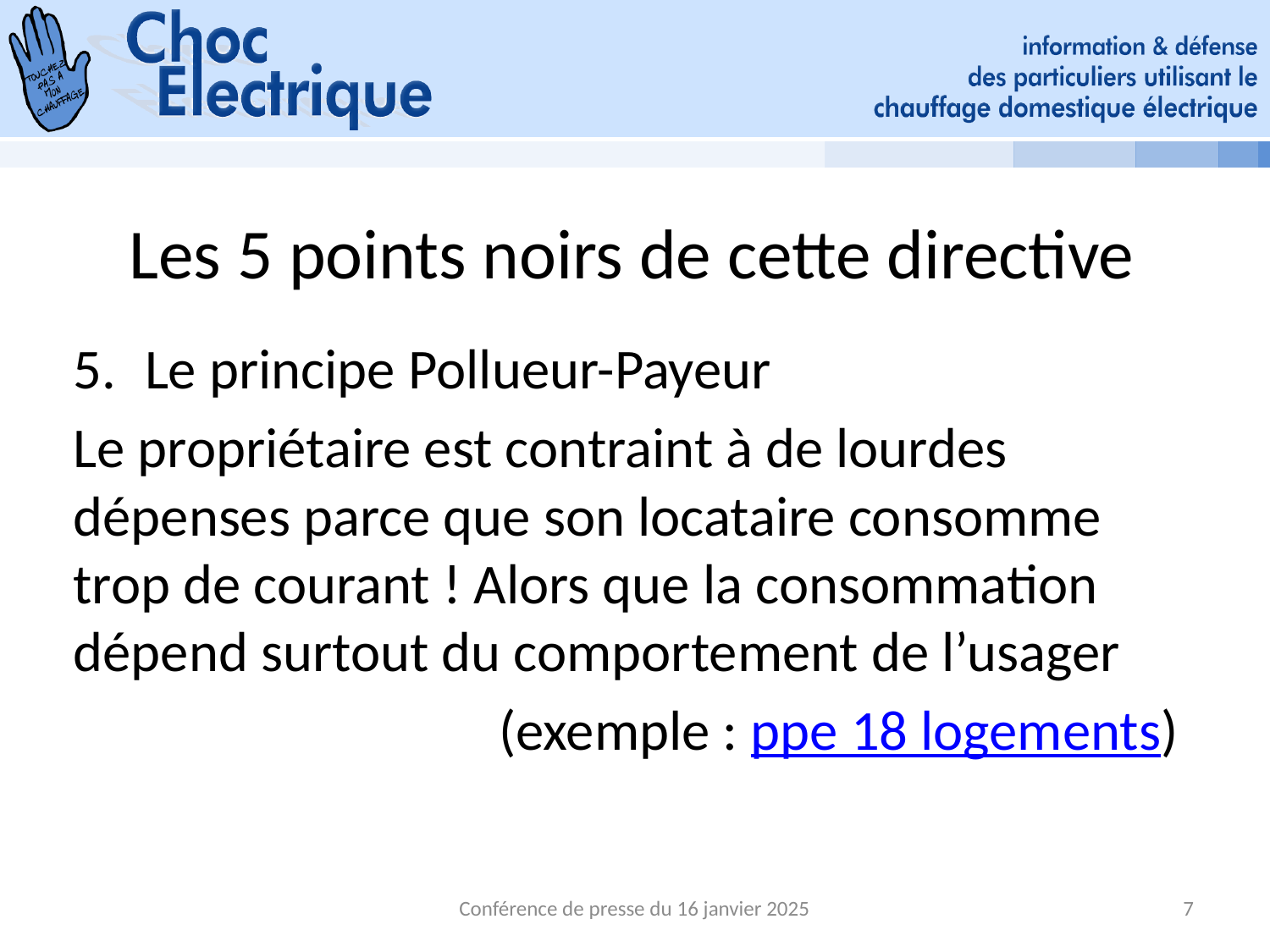

# Les 5 points noirs de cette directive
Le principe Pollueur-Payeur
Le propriétaire est contraint à de lourdes dépenses parce que son locataire consomme trop de courant ! Alors que la consommation dépend surtout du comportement de l’usager
 (exemple : ppe 18 logements)

Conférence de presse du 16 janvier 2025
7